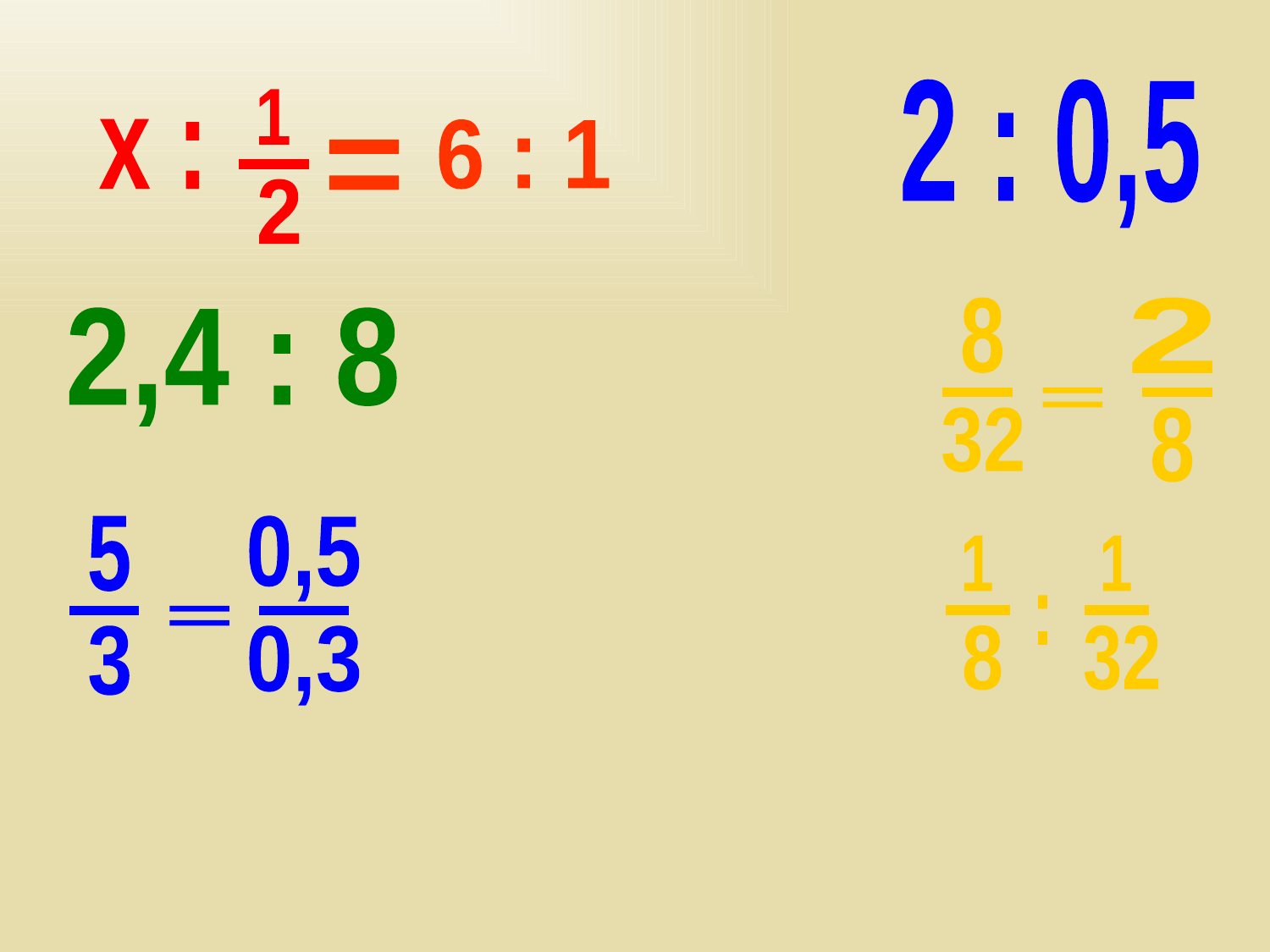

2 : 0,5
1
х :
_
2
6 : 1
=
8
2
_
=
_
32
8
2,4 : 8
0,5
5
_
=
_
3
0,3
1
1
:
_
_
8
32